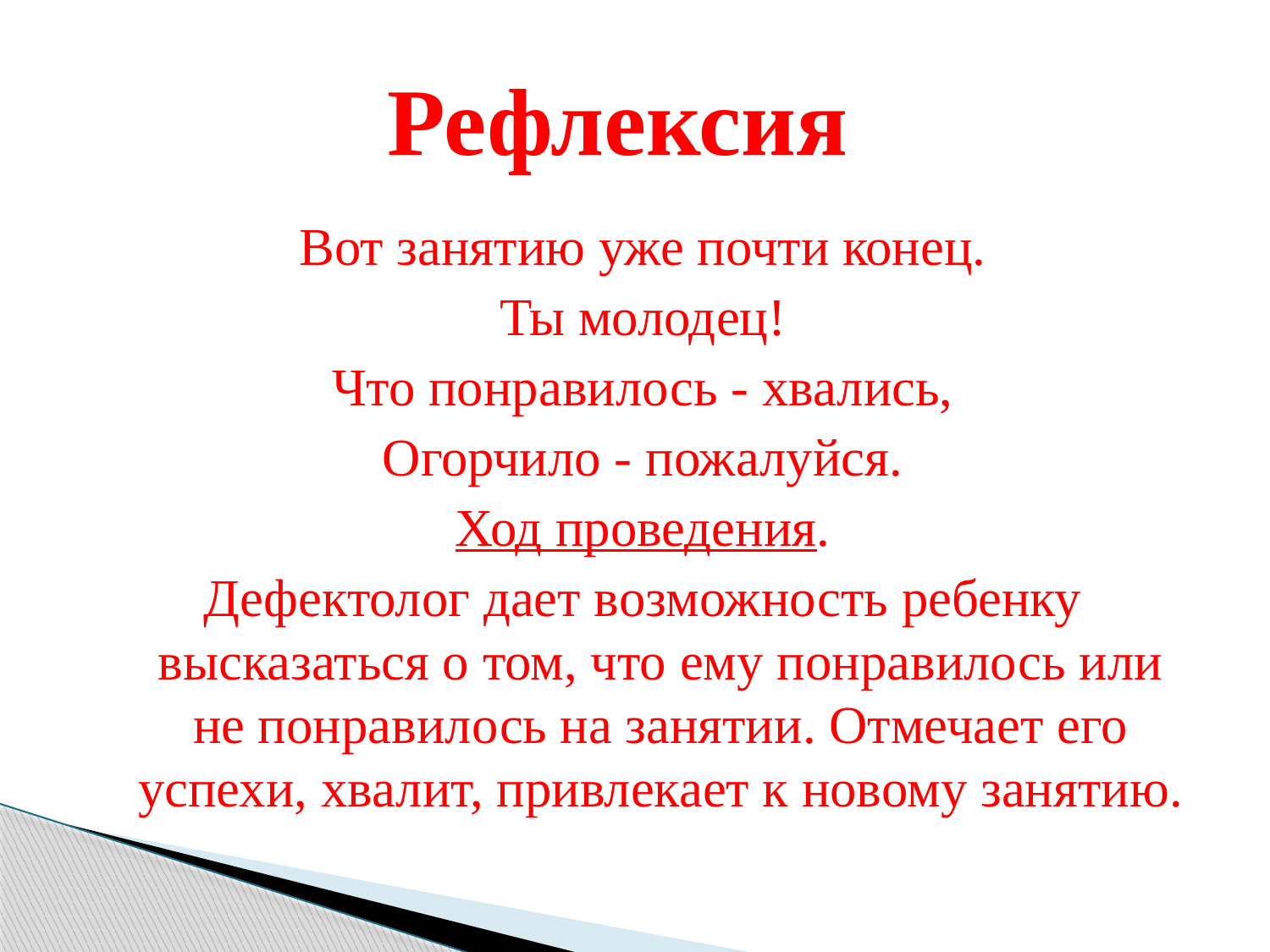

# Рефлексия
Вот занятию уже почти конец.
Ты молодец!
Что понравилось - хвались,
Огорчило - пожалуйся.
Ход проведения.
Дефектолог дает возможность ребенку высказаться о том, что ему понравилось или не понравилось на занятии. Отмечает его успехи, хвалит, привлекает к новому занятию.